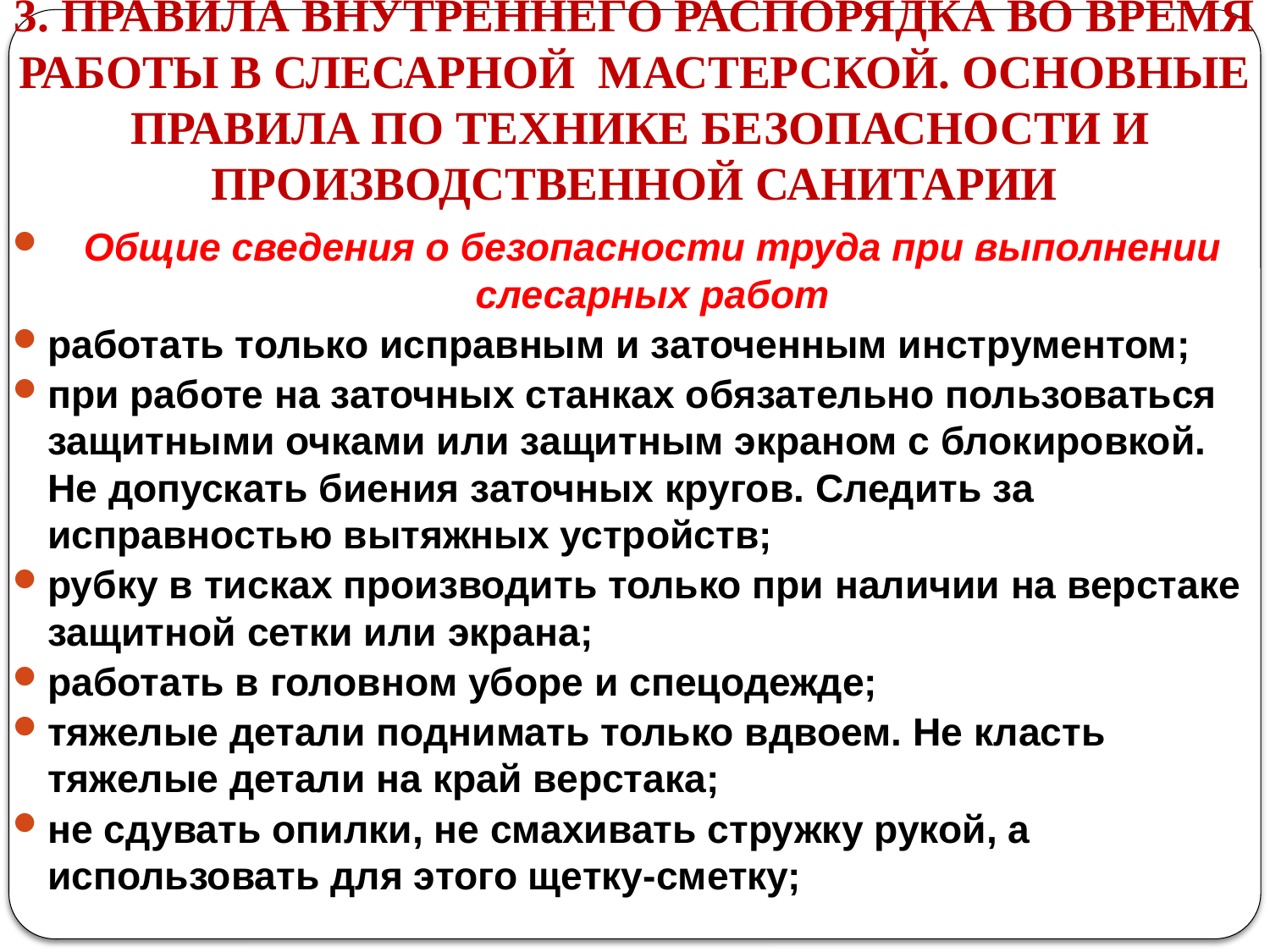

# 3. ПРАВИЛА ВНУТРЕННЕГО РАСПОРЯДКА ВО ВРЕМЯ РАБОТЫ В СЛЕСАРНОЙ  МАСТЕРСКОЙ. ОСНОВНЫЕ ПРАВИЛА ПО ТЕХНИКЕ БЕЗОПАСНОСТИ И ПРОИЗВОДСТВЕННОЙ САНИТАРИИ
Общие сведения о безопасности труда при выполнении слесарных работ
работать только исправным и заточенным инструментом;
при работе на заточных станках обязательно пользоваться защитными очками или защитным экраном с блокировкой. Не допускать биения заточных кругов. Следить за исправностью вытяжных устройств;
рубку в тисках производить только при наличии на верстаке защитной сетки или экрана;
работать в головном уборе и спецодежде;
тяжелые детали поднимать только вдвоем. Не класть тяжелые детали на край верстака;
не сдувать опилки, не смахивать стружку рукой, а использовать для этого щетку-сметку;